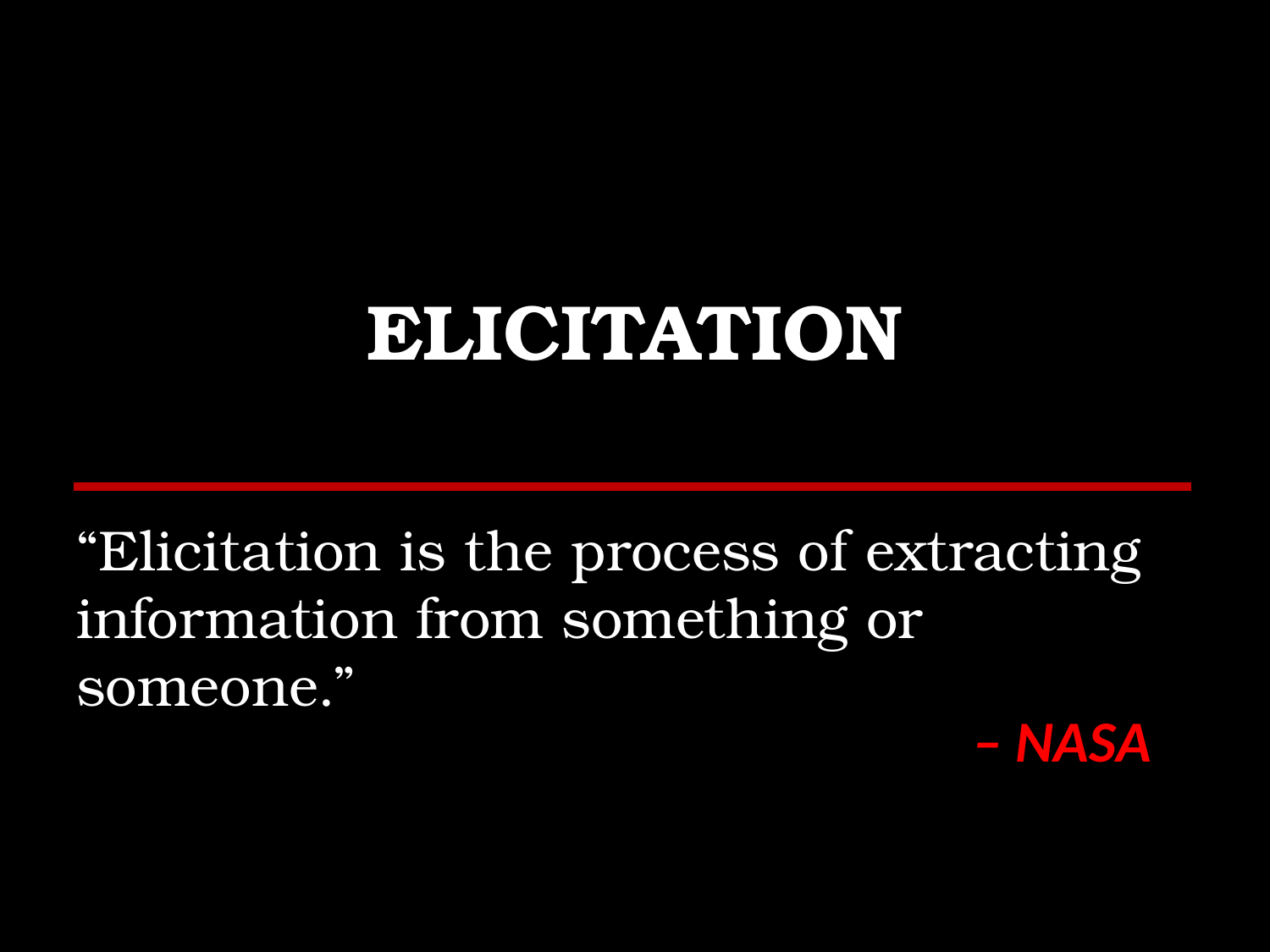

# ELICITATION
“Elicitation is the process of extracting information from something or someone.”
– NASA